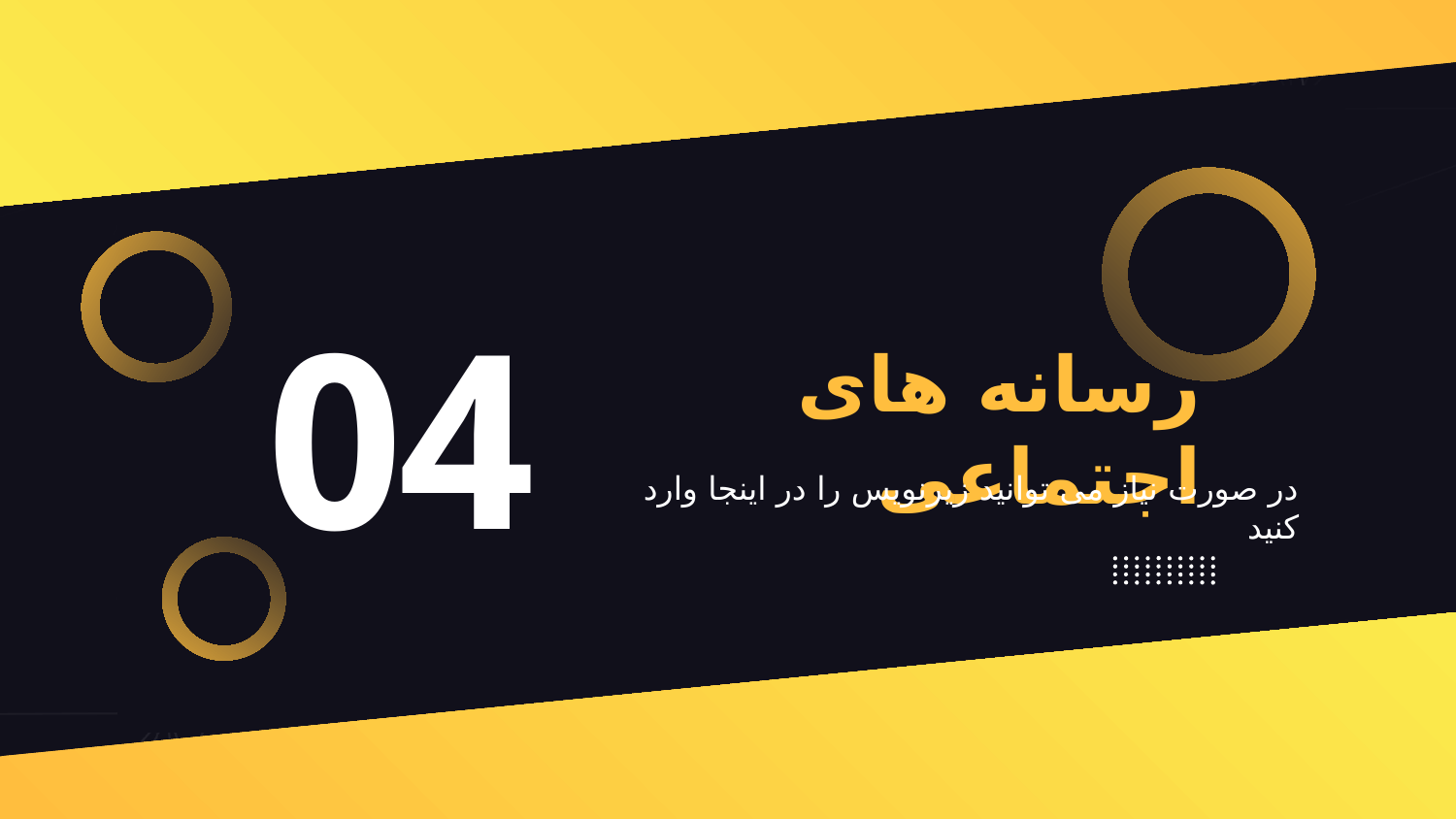

04
# رسانه های اجتماعی
در صورت نیاز می توانید زیرنویس را در اینجا وارد کنید